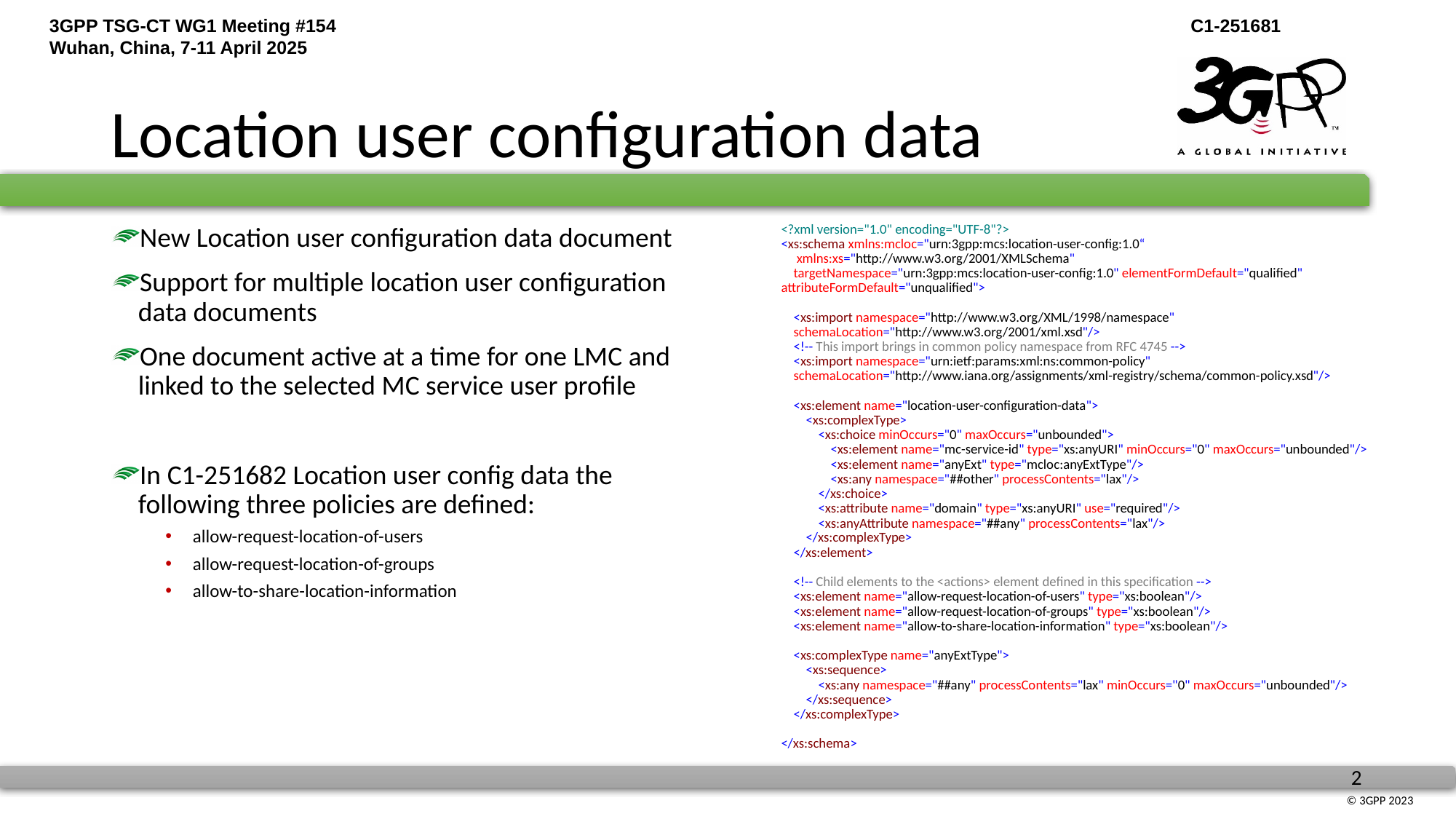

# Location user configuration data
<?xml version="1.0" encoding="UTF-8"?>
<xs:schema xmlns:mcloc="urn:3gpp:mcs:location-user-config:1.0“
     xmlns:xs="http://www.w3.org/2001/XMLSchema"
    targetNamespace="urn:3gpp:mcs:location-user-config:1.0" elementFormDefault="qualified" attributeFormDefault="unqualified">

    <xs:import namespace="http://www.w3.org/XML/1998/namespace"
    schemaLocation="http://www.w3.org/2001/xml.xsd"/>
    <!-- This import brings in common policy namespace from RFC 4745 -->
    <xs:import namespace="urn:ietf:params:xml:ns:common-policy"
    schemaLocation="http://www.iana.org/assignments/xml-registry/schema/common-policy.xsd"/>

    <xs:element name="location-user-configuration-data">
        <xs:complexType>
            <xs:choice minOccurs="0" maxOccurs="unbounded">
                <xs:element name="mc-service-id" type="xs:anyURI" minOccurs="0" maxOccurs="unbounded"/>
                <xs:element name="anyExt" type="mcloc:anyExtType"/>
                <xs:any namespace="##other" processContents="lax"/>
            </xs:choice>
            <xs:attribute name="domain" type="xs:anyURI" use="required"/>
            <xs:anyAttribute namespace="##any" processContents="lax"/>
        </xs:complexType>
    </xs:element>

    <!-- Child elements to the <actions> element defined in this specification -->
    <xs:element name="allow-request-location-of-users" type="xs:boolean"/>
    <xs:element name="allow-request-location-of-groups" type="xs:boolean"/>
    <xs:element name="allow-to-share-location-information" type="xs:boolean"/>

    <xs:complexType name="anyExtType">
        <xs:sequence>
            <xs:any namespace="##any" processContents="lax" minOccurs="0" maxOccurs="unbounded"/>
        </xs:sequence>
    </xs:complexType>

</xs:schema>

New Location user configuration data document
Support for multiple location user configuration data documents
One document active at a time for one LMC and linked to the selected MC service user profile

In C1-251682 Location user config data the following three policies are defined:
allow-request-location-of-users
allow-request-location-of-groups
allow-to-share-location-information